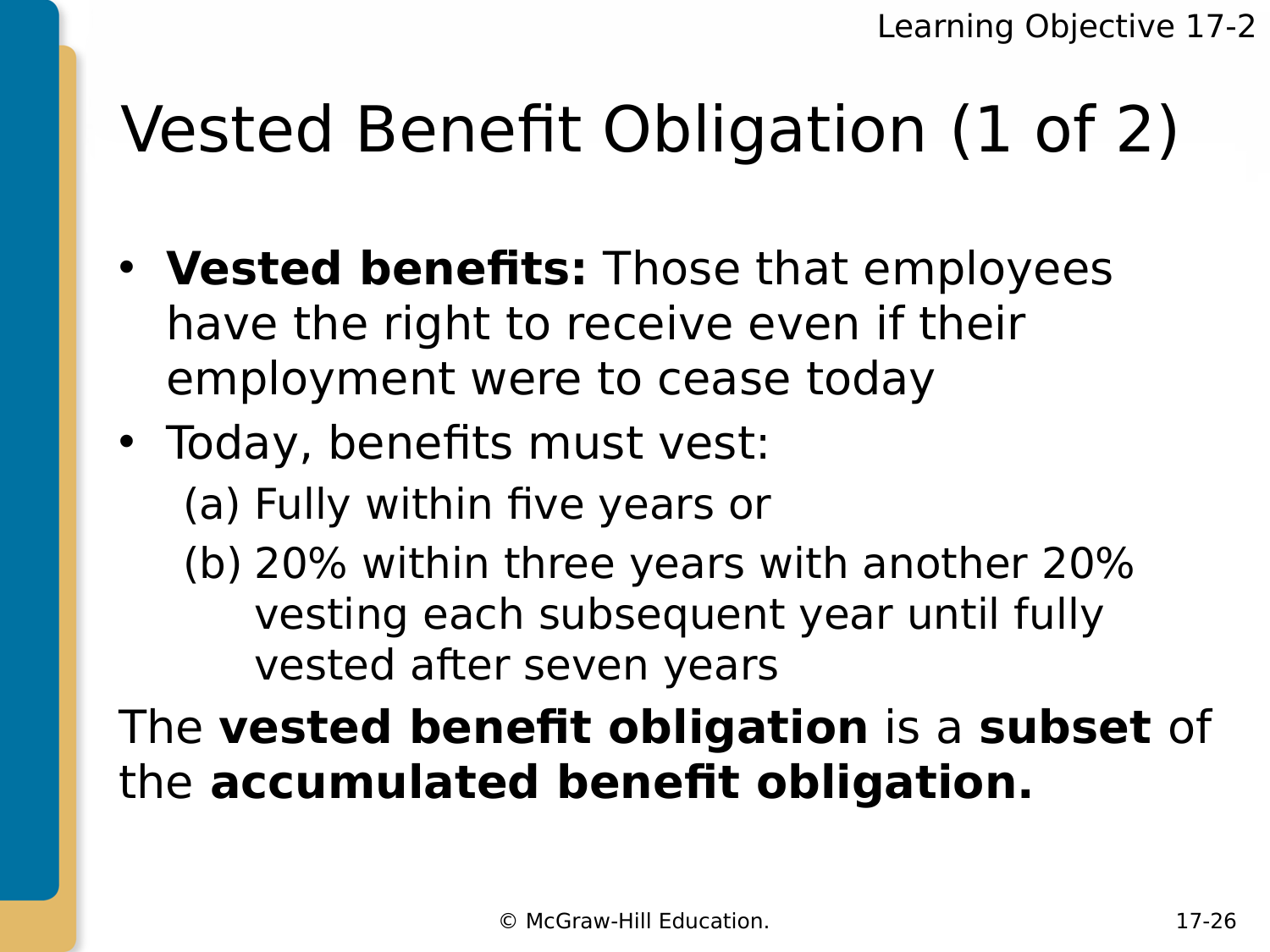

Learning Objective 17-2
# Vested Benefit Obligation (1 of 2)
Vested benefits: Those that employees have the right to receive even if their employment were to cease today
Today, benefits must vest:
Fully within five years or
20% within three years with another 20% vesting each subsequent year until fully vested after seven years
The vested benefit obligation is a subset of the accumulated benefit obligation.